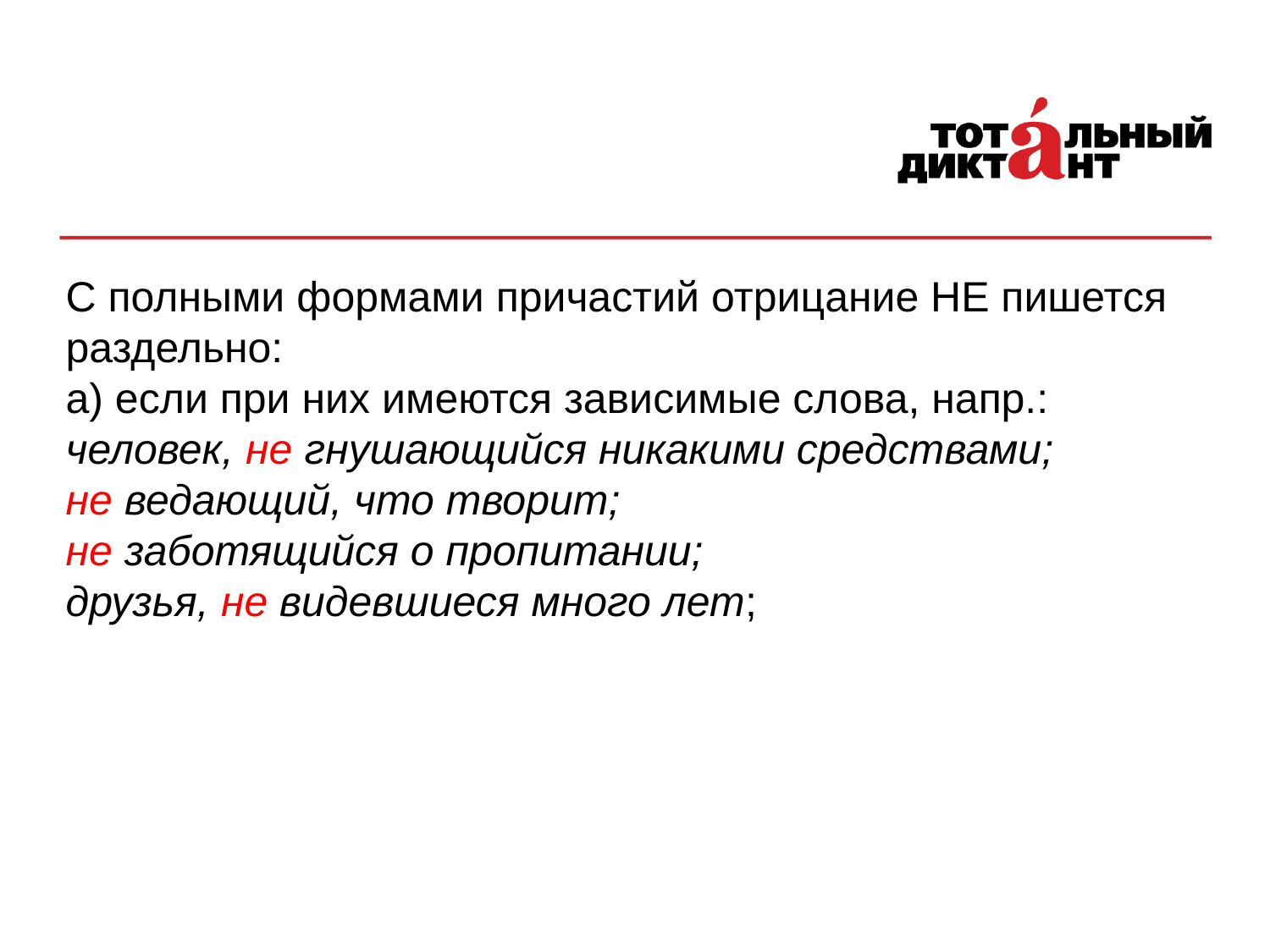

С полными формами причастий отрицание НЕ пишется раздельно:
а) если при них имеются зависимые слова, напр.: человек, не гнушающийся никакими средствами;
не ведающий, что творит;
не заботящийся о пропитании;
друзья, не видевшиеся много лет;